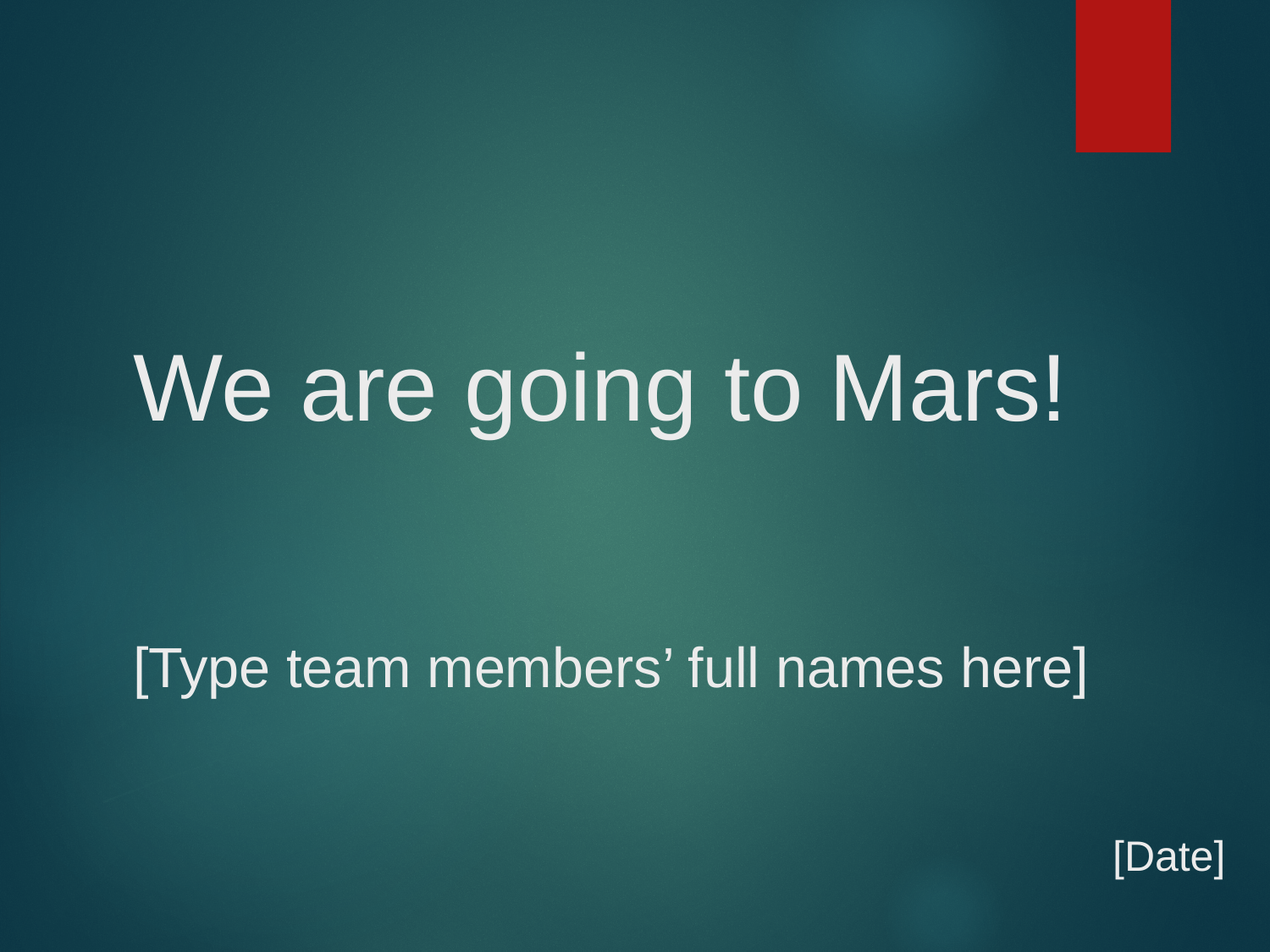

# We are going to Mars!
[Type team members’ full names here]
[Date]